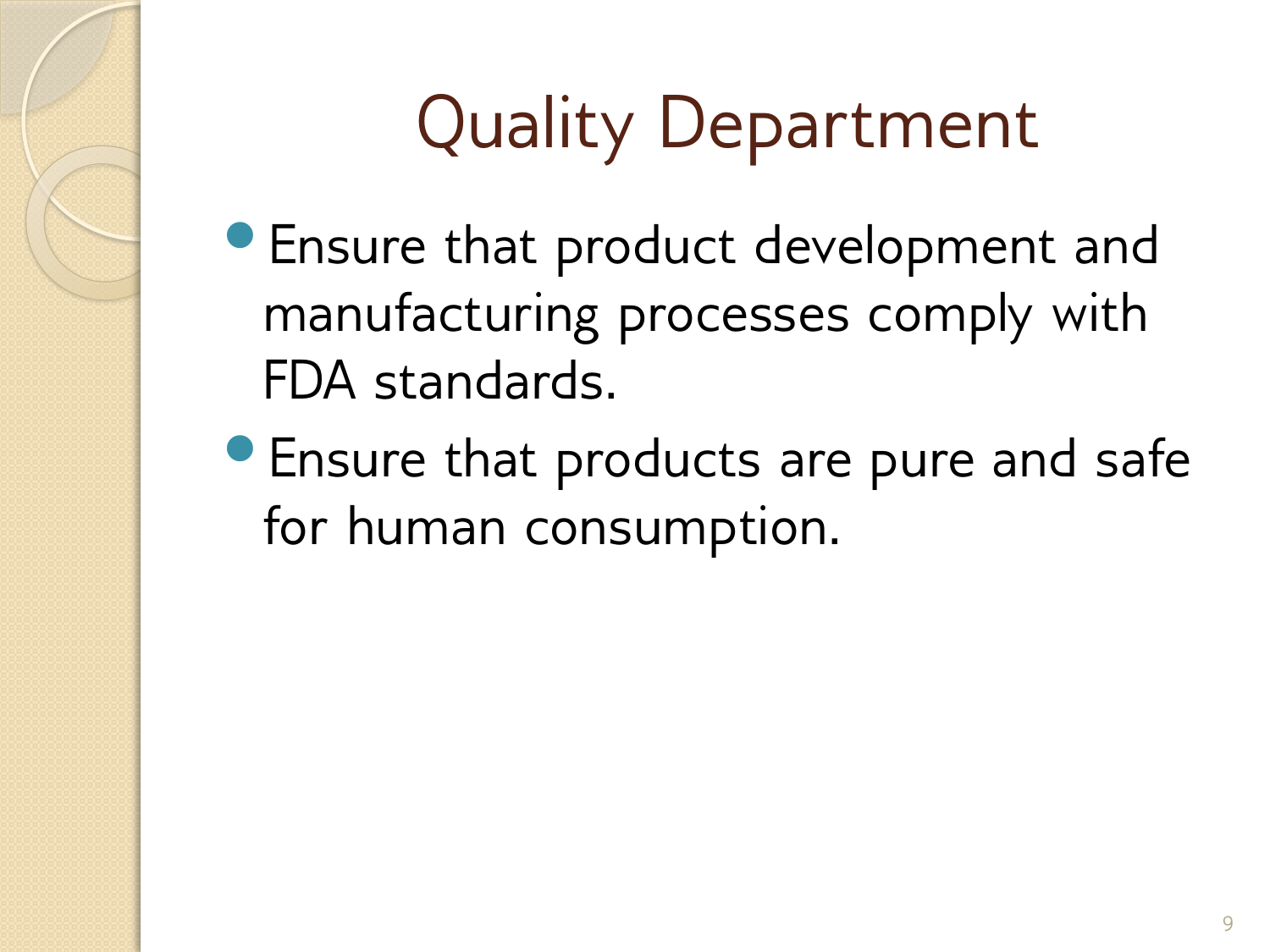

# Quality Department
Ensure that product development and manufacturing processes comply with FDA standards.
Ensure that products are pure and safe for human consumption.

9